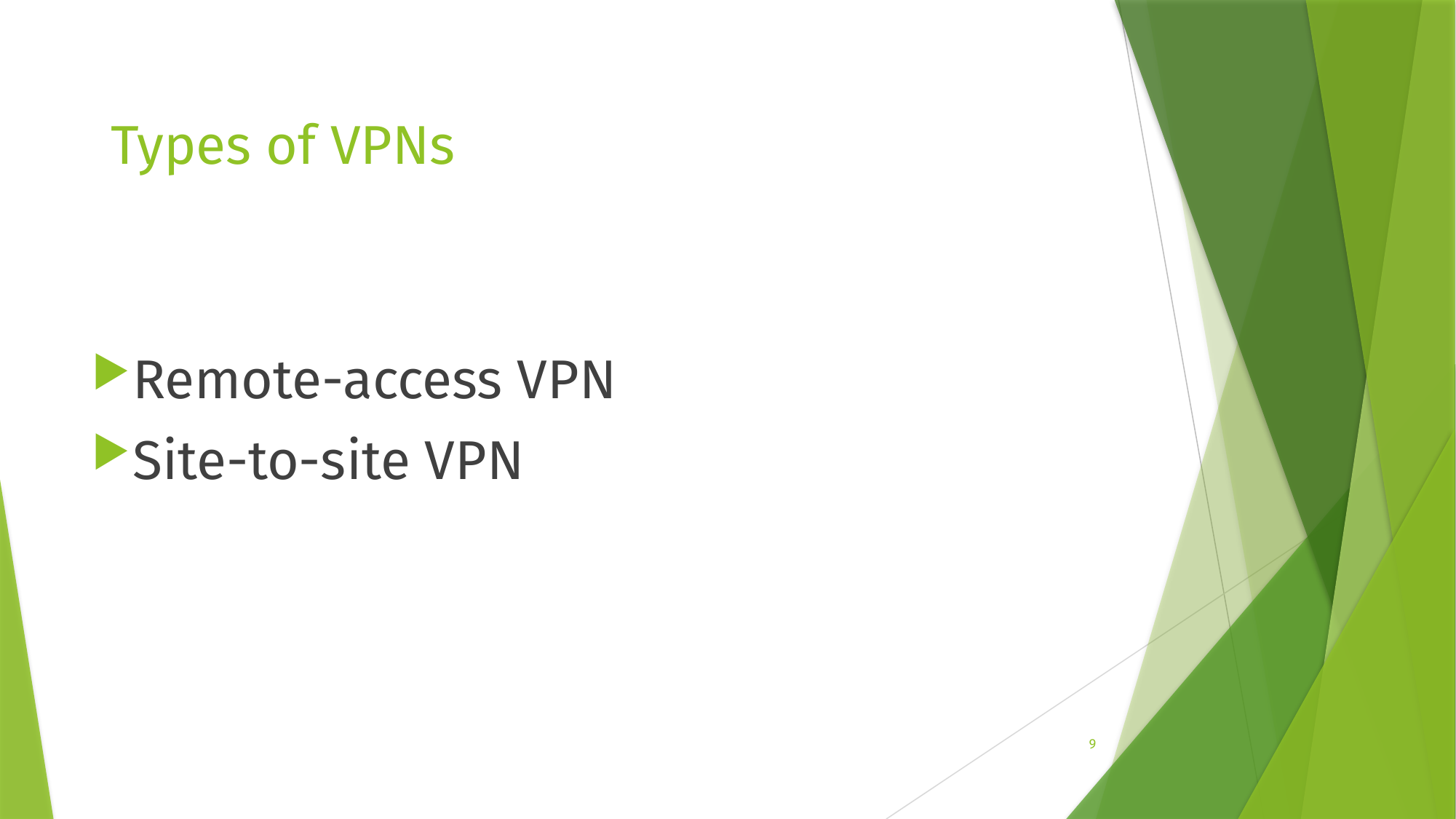

# Types of VPNs

Remote-access VPN
Site-to-site VPN

9